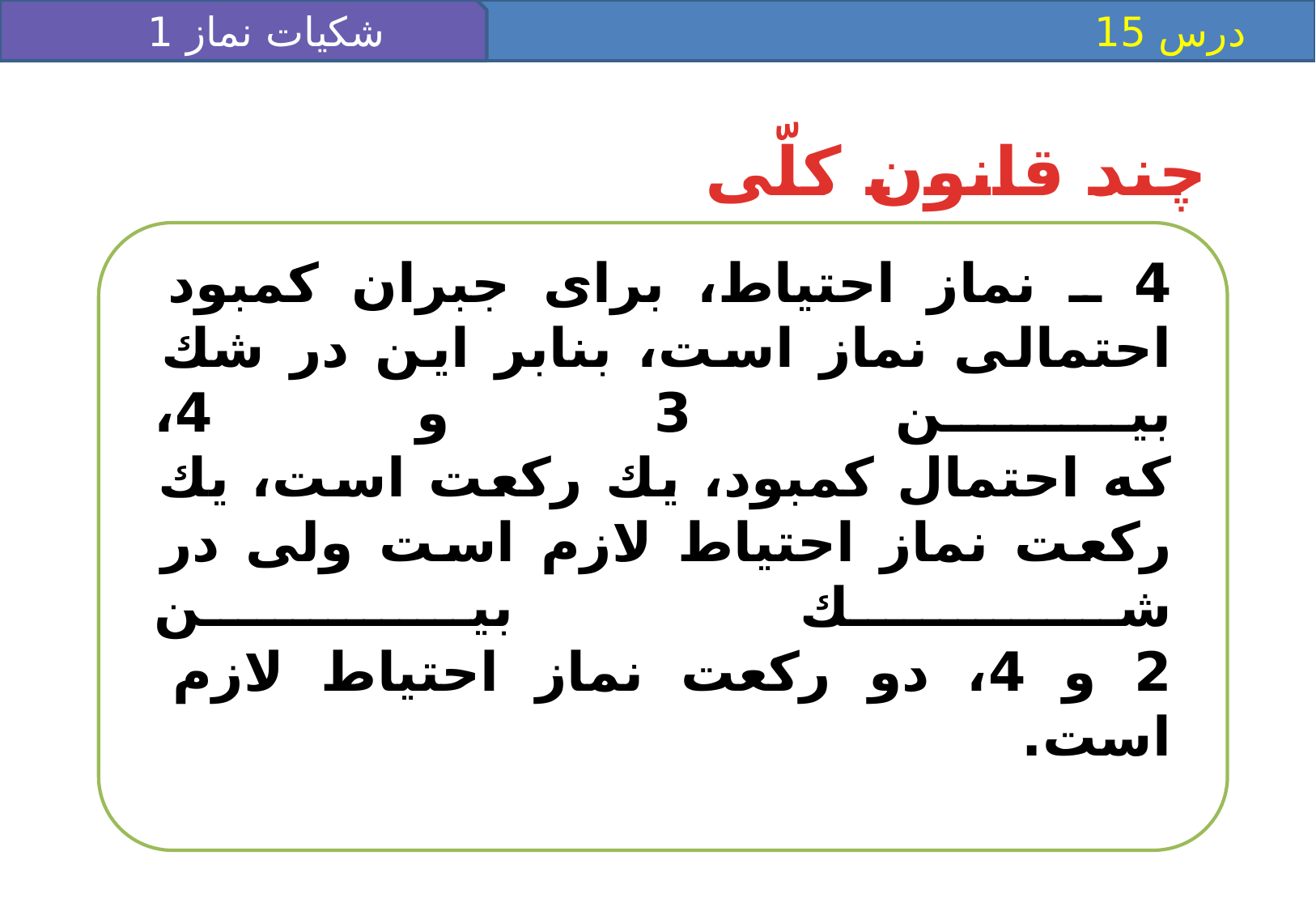

شکیات نماز 1
 درس 15
چند قانون كلّى

4 ـ نماز احتياط، براى جبران كمبود احتمالى نماز است، بنابر اين در شك بين 3 و 4،
كه احتمال كمبود، يك ركعت است، يك ركعت نماز احتياط لازم است ولى در شك بين
2 و 4، دو ركعت نماز احتياط لازم است.